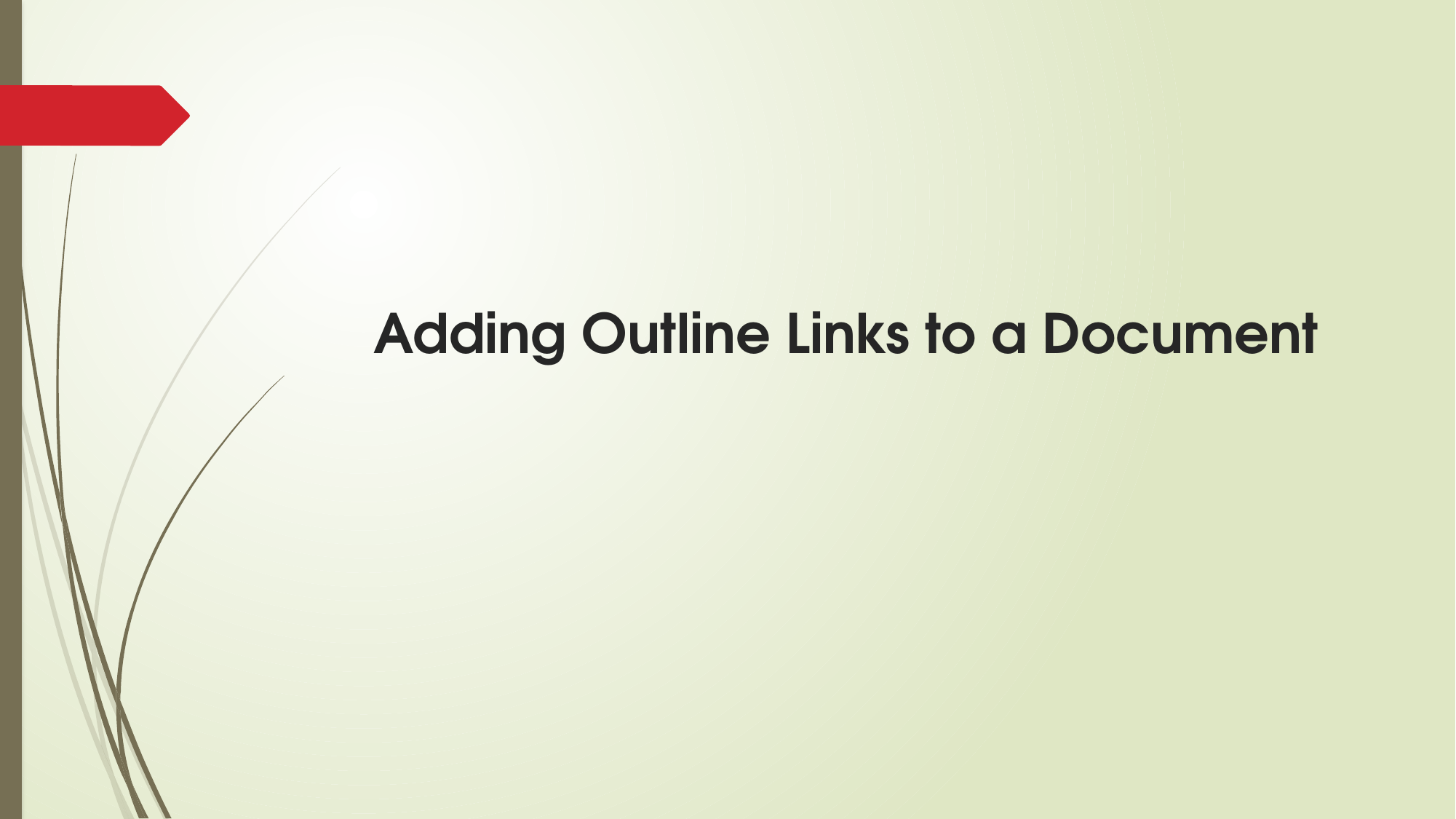

# Adding Outline Links to a Document